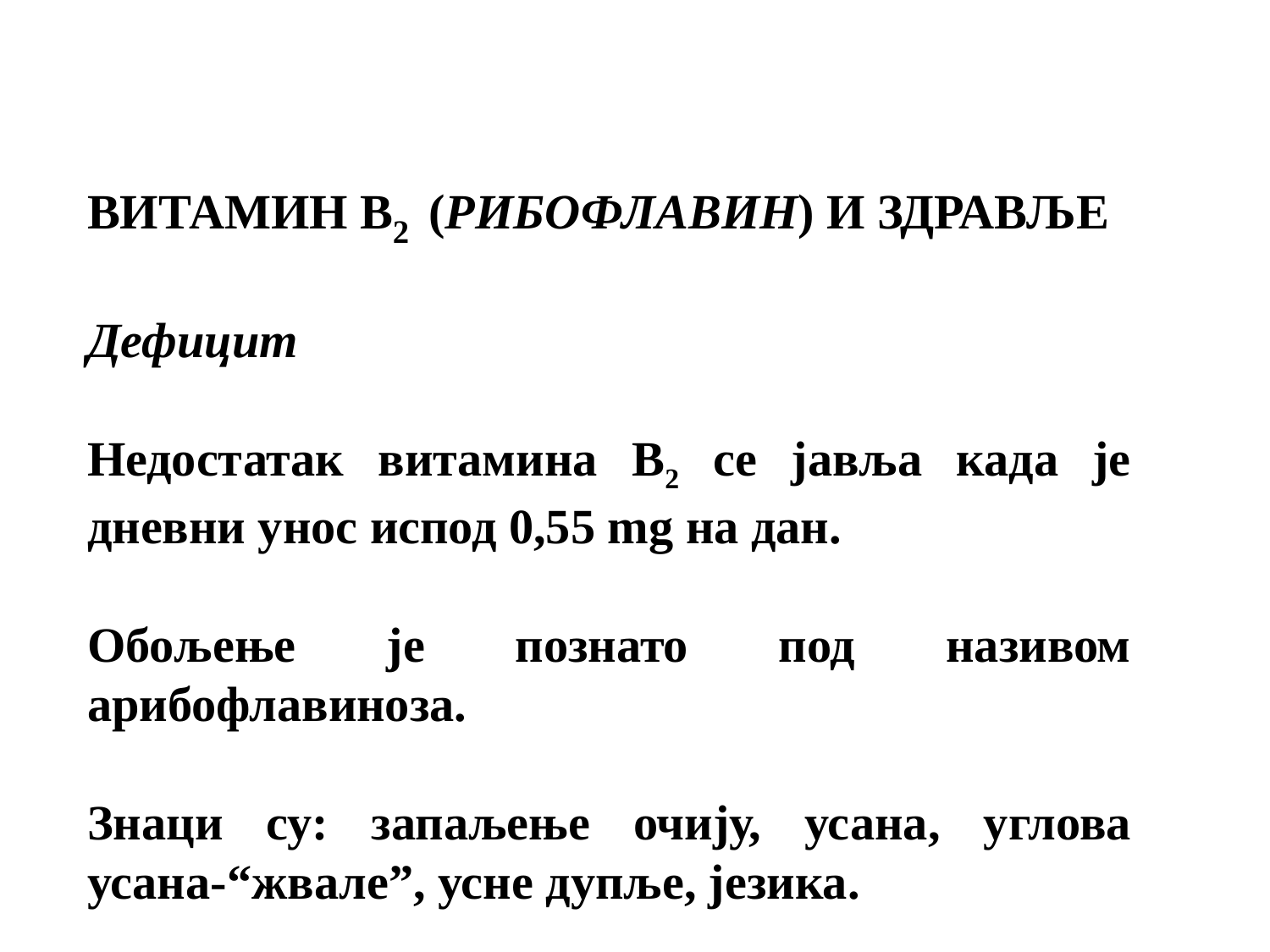

ВИТАМИН B2  (РИБОФЛАВИН) И ЗДРАВЉЕ

Дефицит

Недостатак витамина B2 се јавља када је дневни унос испод 0,55 mg на дан.

Обољење је познато под називом арибофлавиноза.

Знаци су: запаљење очију, усана, углова усана-“жвале”, усне дупље, језика.